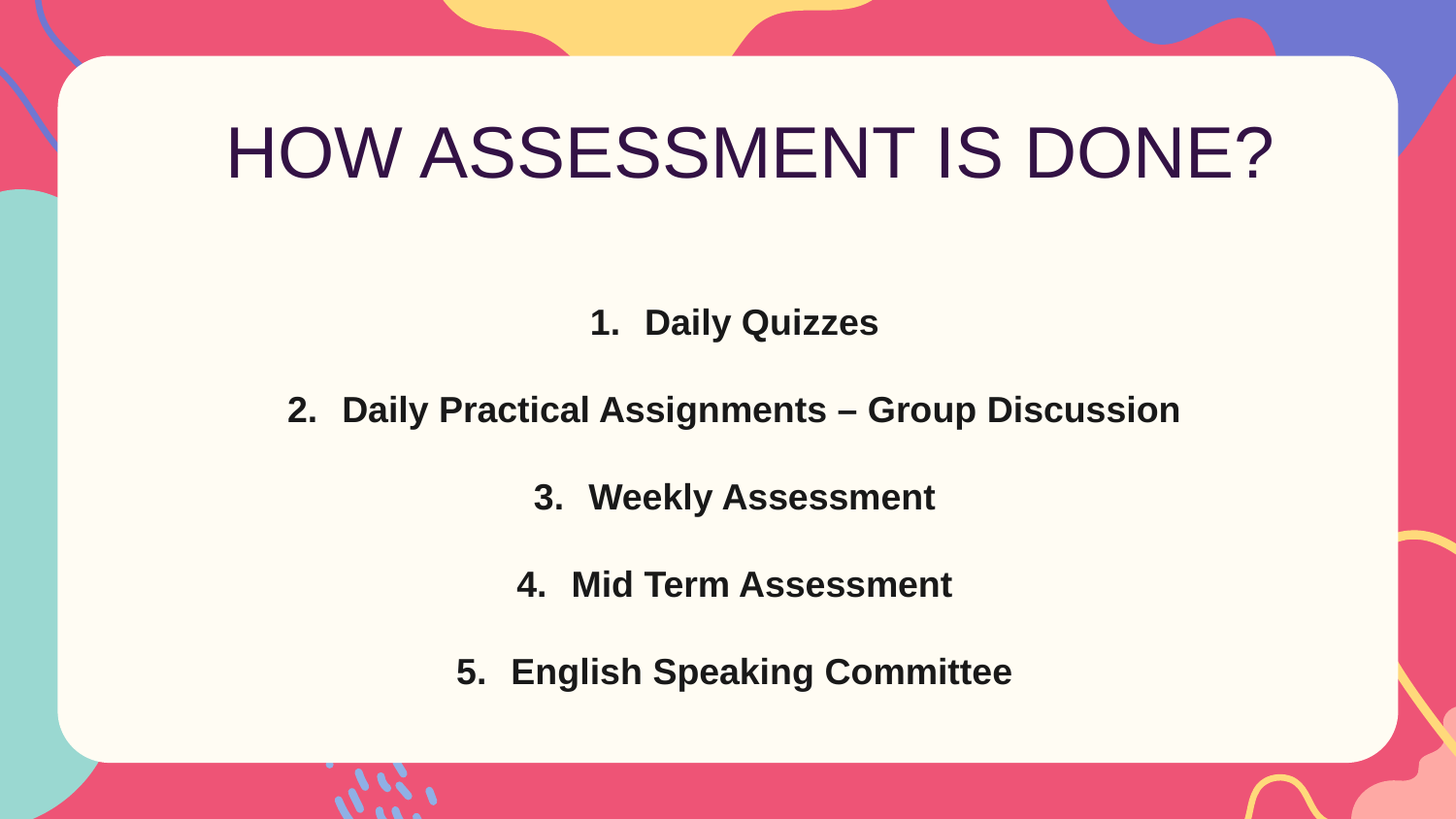

# HOW ASSESSMENT IS DONE?
Daily Quizzes
Daily Practical Assignments – Group Discussion
Weekly Assessment
Mid Term Assessment
English Speaking Committee